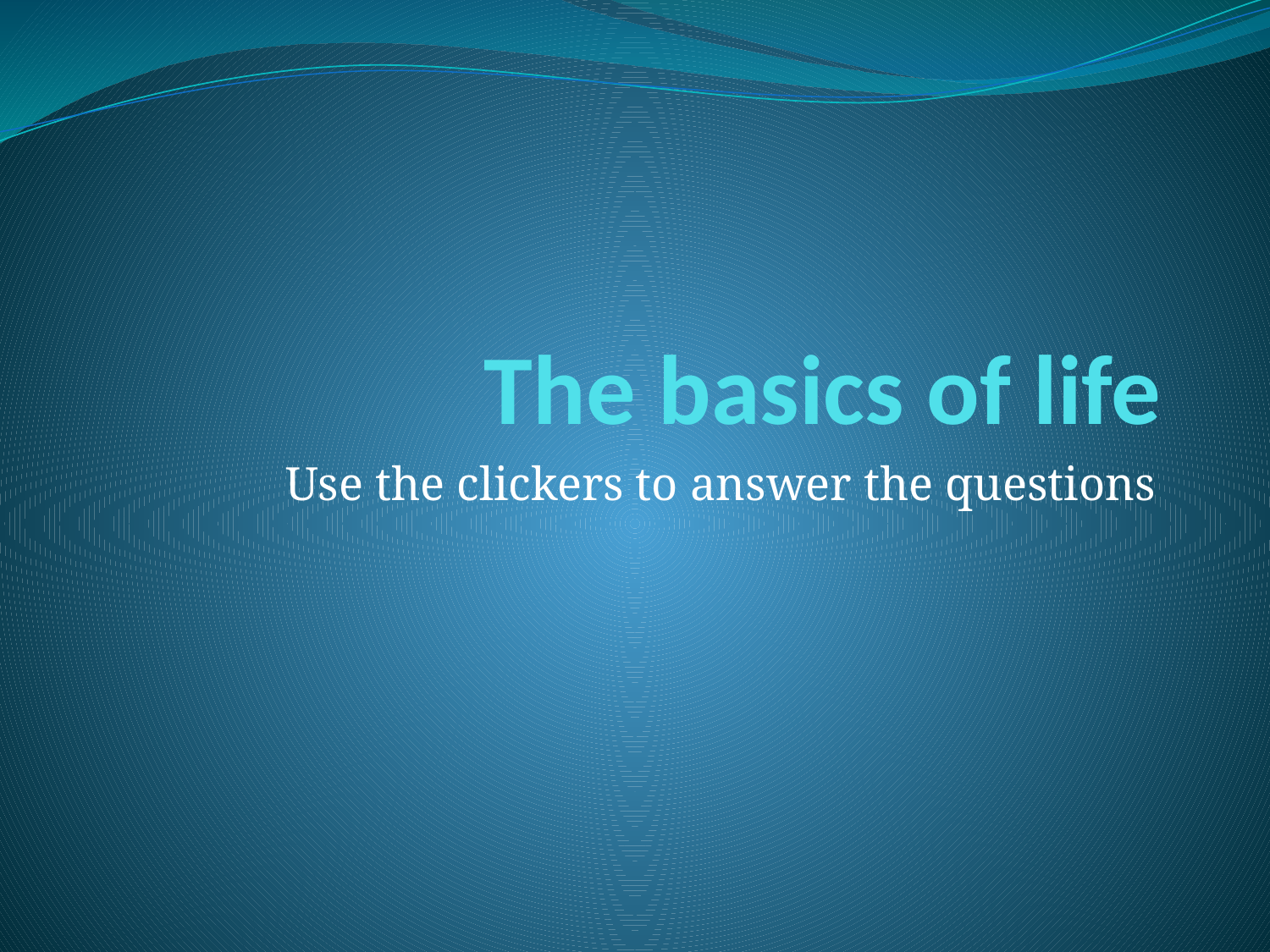

# The basics of life
Use the clickers to answer the questions